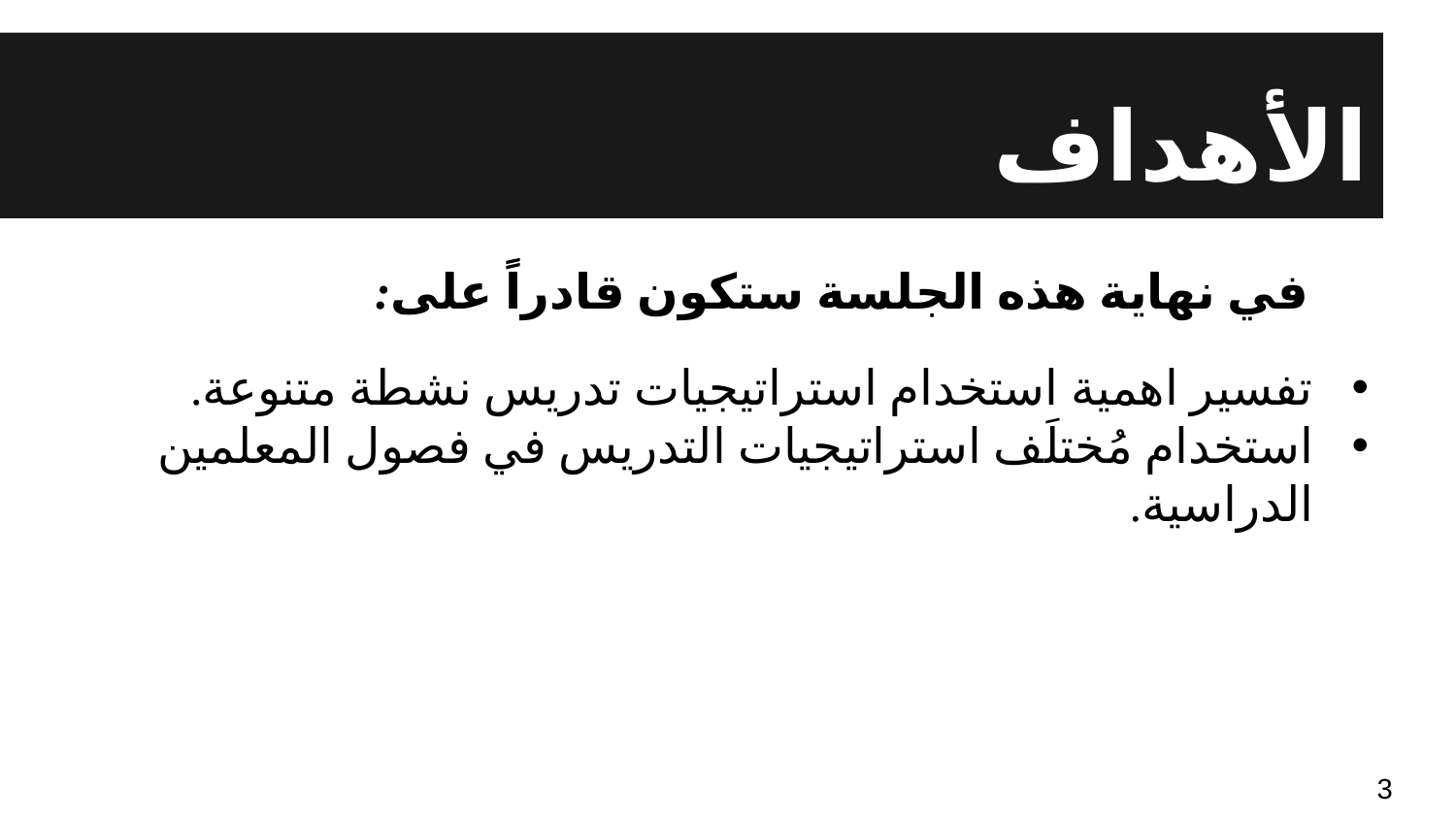

# الأهداف
في نهاية هذه الجلسة ستكون قادراً على:

تفسير اهمية استخدام استراتيجيات تدريس نشطة متنوعة.
استخدام مُختلَف استراتيجيات التدريس في فصول المعلمين الدراسية.
3